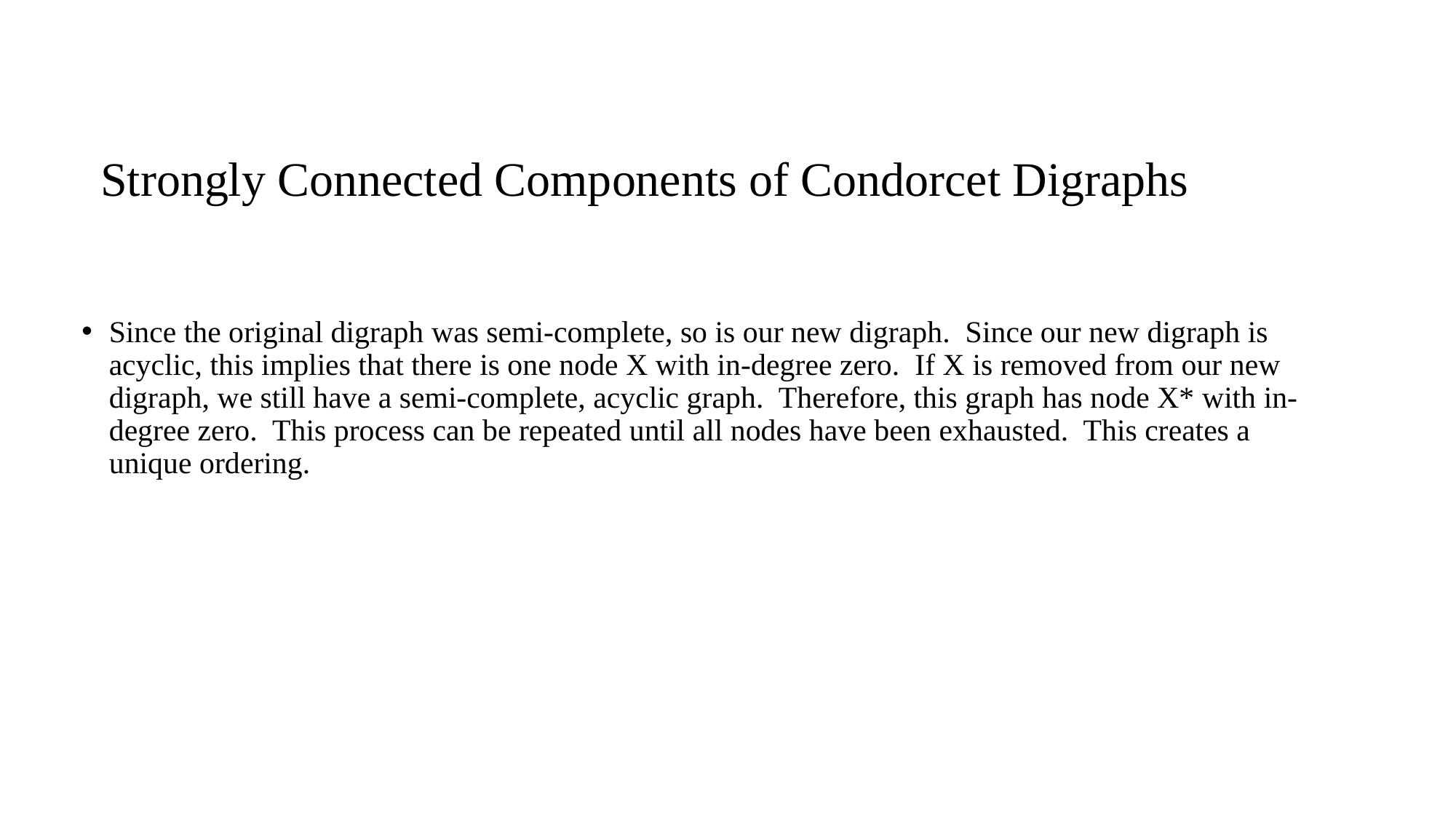

# Strongly Connected Components of Condorcet Digraphs
Since the original digraph was semi-complete, so is our new digraph.  Since our new digraph is acyclic, this implies that there is one node X with in-degree zero.  If X is removed from our new digraph, we still have a semi-complete, acyclic graph.  Therefore, this graph has node X* with in-degree zero.  This process can be repeated until all nodes have been exhausted.  This creates a unique ordering.